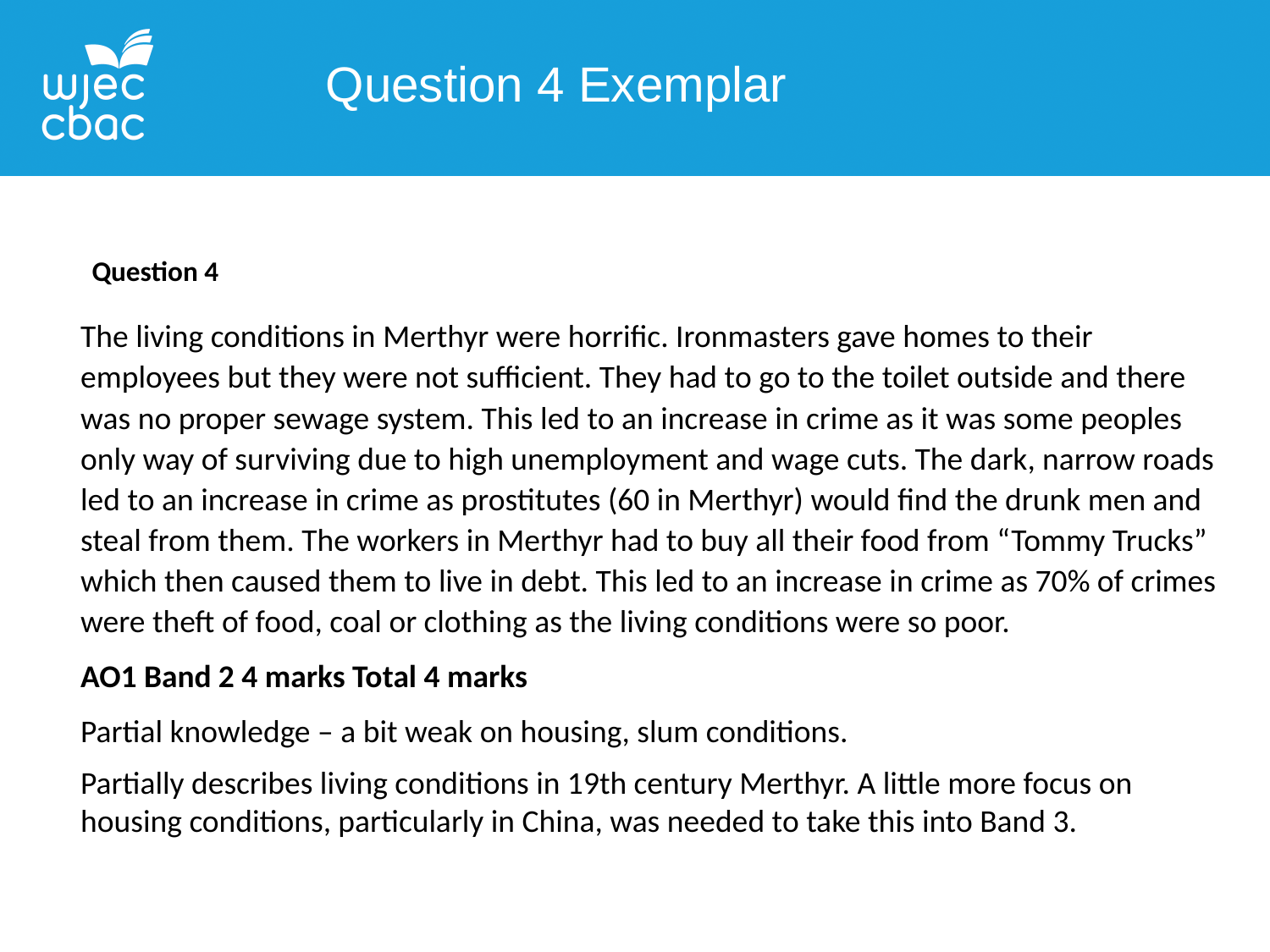

Question 4 Exemplar

Question 4

The living conditions in Merthyr were horrific. Ironmasters gave homes to their employees but they were not sufficient. They had to go to the toilet outside and there was no proper sewage system. This led to an increase in crime as it was some peoples only way of surviving due to high unemployment and wage cuts. The dark, narrow roads led to an increase in crime as prostitutes (60 in Merthyr) would find the drunk men and steal from them. The workers in Merthyr had to buy all their food from “Tommy Trucks” which then caused them to live in debt. This led to an increase in crime as 70% of crimes were theft of food, coal or clothing as the living conditions were so poor.
AO1 Band 2 4 marks Total 4 marks
Partial knowledge – a bit weak on housing, slum conditions.
Partially describes living conditions in 19th century Merthyr. A little more focus on housing conditions, particularly in China, was needed to take this into Band 3.